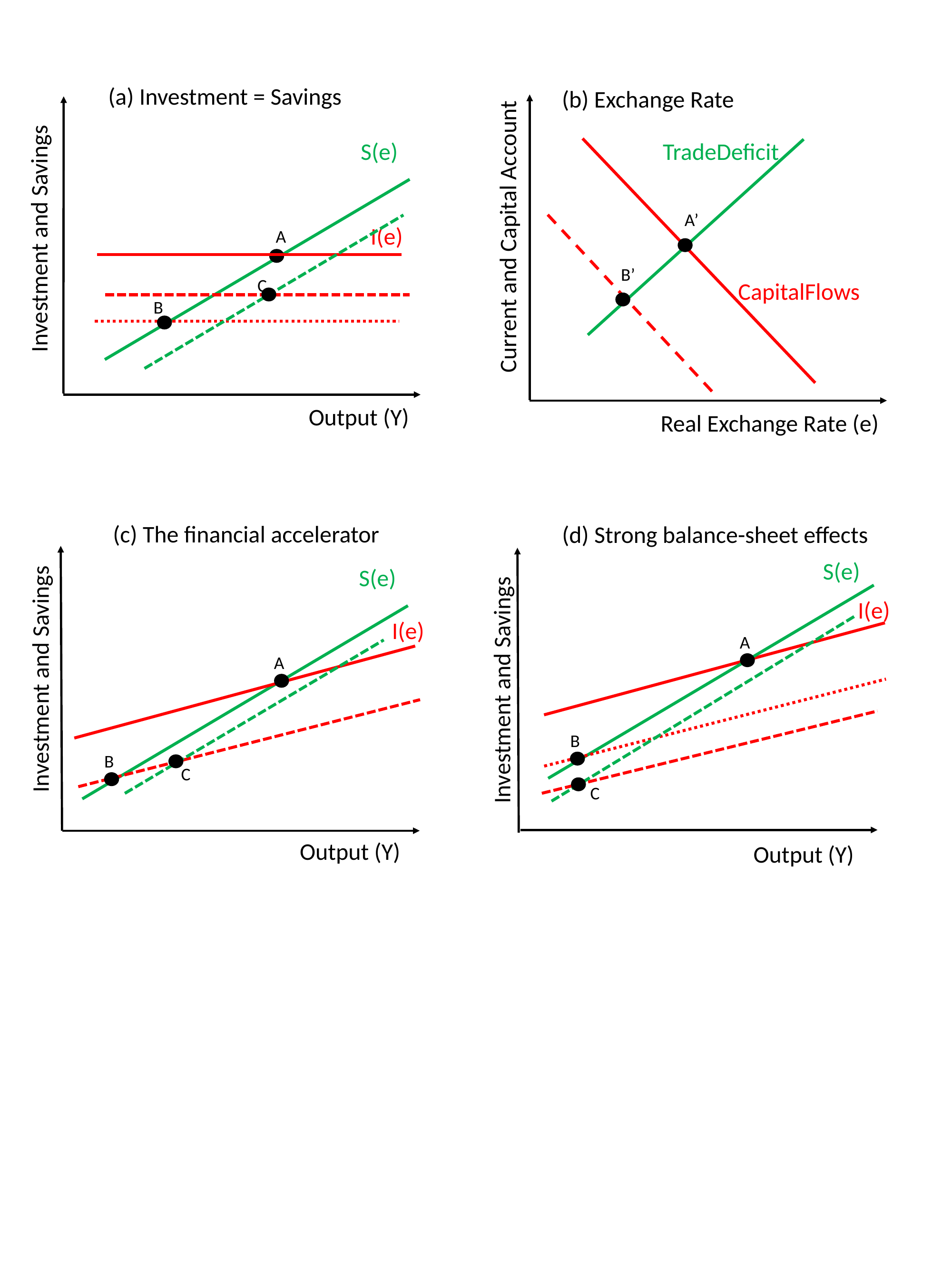

(a) Investment = Savings
(b) Exchange Rate
S(e)
TradeDeficit
A’
I(e)
Current and Capital Account
Investment and Savings
A

B’
C
CapitalFlows

B

Output (Y)
Real Exchange Rate (e)
(c) The financial accelerator
(d) Strong balance-sheet effects
S(e)
S(e)
I(e)
I(e)
A
A

Investment and Savings
Investment and Savings

B
B

C

C
Output (Y)
Output (Y)